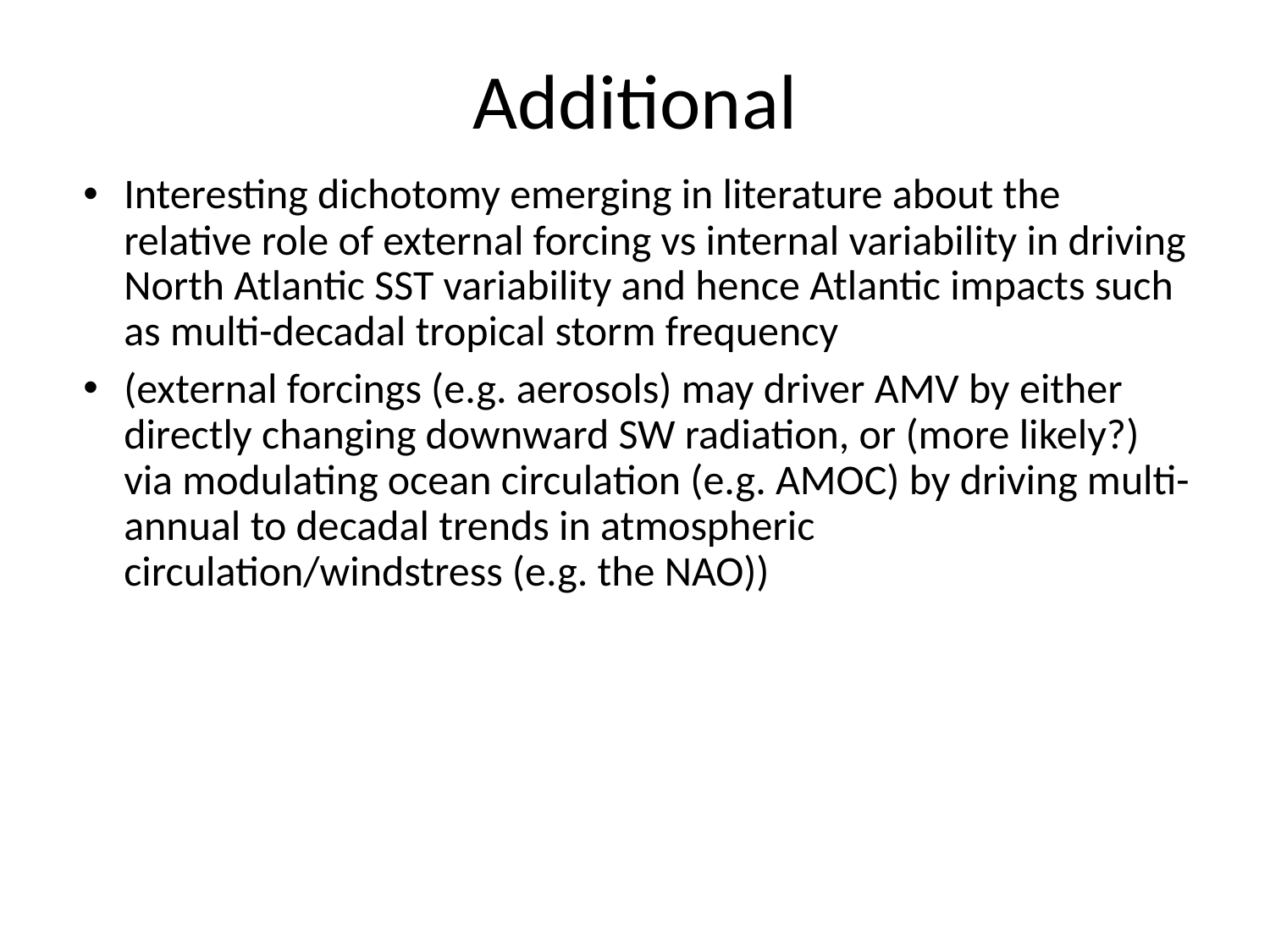

# Additional
Interesting dichotomy emerging in literature about the relative role of external forcing vs internal variability in driving North Atlantic SST variability and hence Atlantic impacts such as multi-decadal tropical storm frequency
(external forcings (e.g. aerosols) may driver AMV by either directly changing downward SW radiation, or (more likely?) via modulating ocean circulation (e.g. AMOC) by driving multi-annual to decadal trends in atmospheric circulation/windstress (e.g. the NAO))